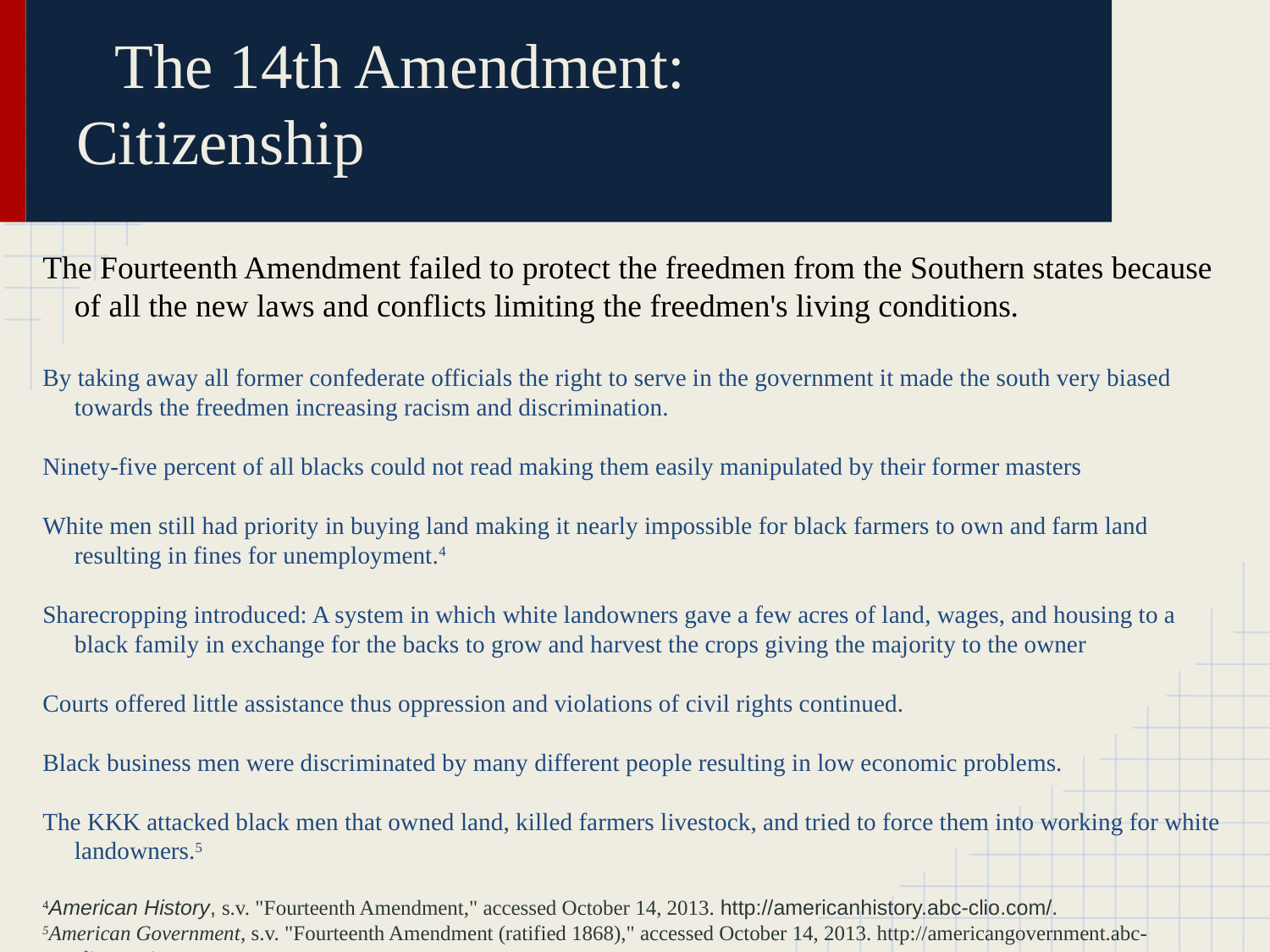

# The 14th Amendment: Citizenship
The Fourteenth Amendment failed to protect the freedmen from the Southern states because of all the new laws and conflicts limiting the freedmen's living conditions.

By taking away all former confederate officials the right to serve in the government it made the south very biased towards the freedmen increasing racism and discrimination.

Ninety-five percent of all blacks could not read making them easily manipulated by their former masters

White men still had priority in buying land making it nearly impossible for black farmers to own and farm land resulting in fines for unemployment.4

Sharecropping introduced: A system in which white landowners gave a few acres of land, wages, and housing to a black family in exchange for the backs to grow and harvest the crops giving the majority to the owner

Courts offered little assistance thus oppression and violations of civil rights continued.

Black business men were discriminated by many different people resulting in low economic problems.

The KKK attacked black men that owned land, killed farmers livestock, and tried to force them into working for white landowners.5

4American History, s.v. "Fourteenth Amendment," accessed October 14, 2013. http://americanhistory.abc-clio.com/.
5American Government, s.v. "Fourteenth Amendment (ratified 1868)," accessed October 14, 2013. http://americangovernment.abc-clio.com/.